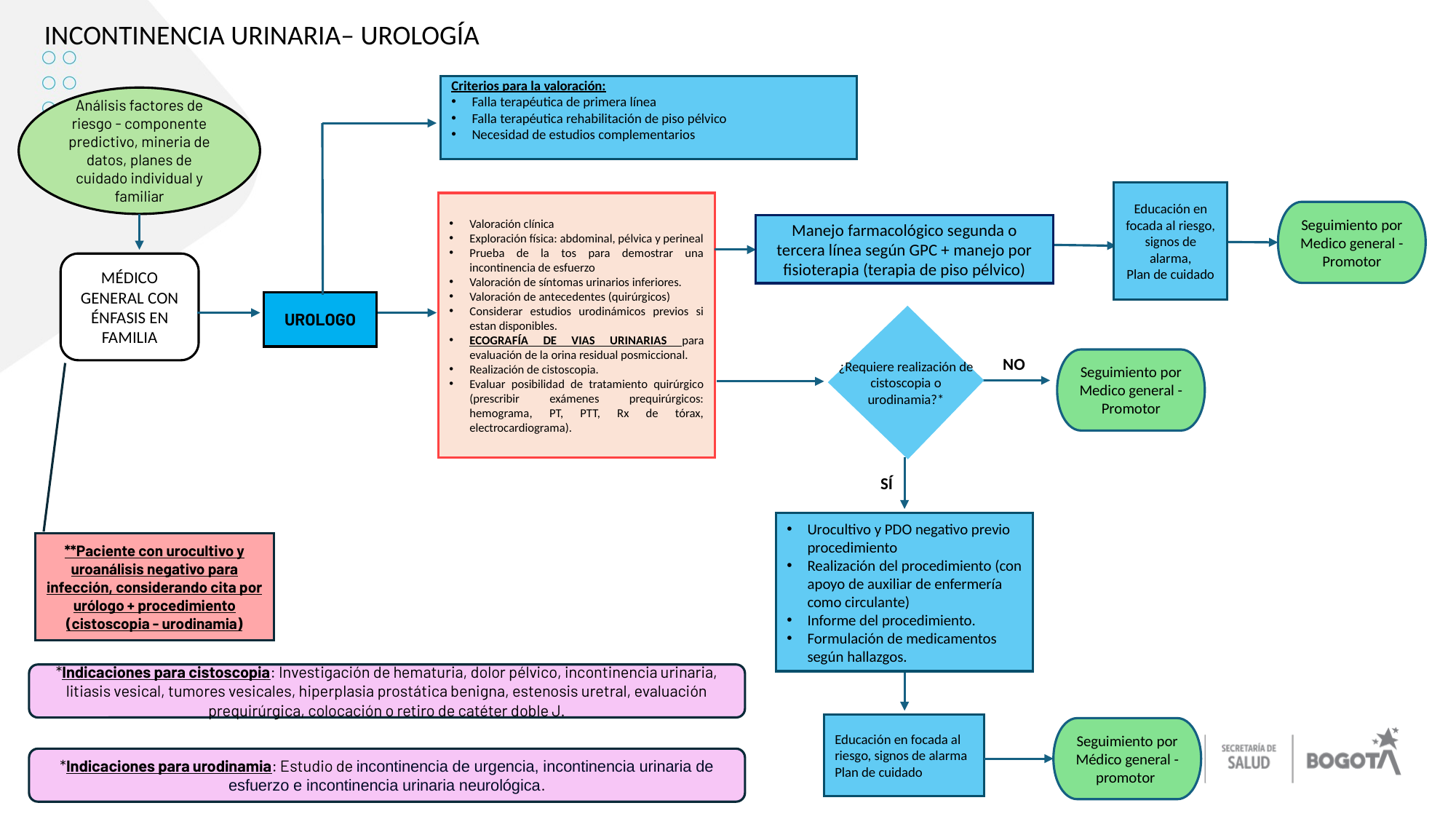

INCONTINENCIA URINARIA– UROLOGÍA
Criterios para la valoración:
Falla terapéutica de primera línea
Falla terapéutica rehabilitación de piso pélvico
Necesidad de estudios complementarios

Análisis factores de riesgo - componente predictivo, mineria de datos, planes de cuidado individual y familiar
Educación en focada al riesgo, signos de alarma,
Plan de cuidado

Valoración clínica
Exploración física: abdominal, pélvica y perineal
Prueba de la tos para demostrar una incontinencia de esfuerzo
Valoración de síntomas urinarios inferiores.
Valoración de antecedentes (quirúrgicos)
Considerar estudios urodinámicos previos si estan disponibles.
ECOGRAFÍA DE VIAS URINARIAS para evaluación de la orina residual posmiccional.
Realización de cistoscopia.
Evaluar posibilidad de tratamiento quirúrgico (prescribir exámenes prequirúrgicos: hemograma, PT, PTT, Rx de tórax, electrocardiograma).

Seguimiento por Medico general - Promotor
Manejo farmacológico segunda o tercera línea según GPC + manejo por fisioterapia (terapia de piso pélvico)
MÉDICO GENERAL CON ÉNFASIS EN FAMILIA
UROLOGO
¿Requiere realización de cistoscopia o urodinamia?*
NO
Seguimiento por Medico general - Promotor
SÍ
Urocultivo y PDO negativo previo procedimiento
Realización del procedimiento (con apoyo de auxiliar de enfermería como circulante)
Informe del procedimiento.
Formulación de medicamentos según hallazgos.
**Paciente con urocultivo y uroanálisis negativo para infección, considerando cita por urólogo + procedimiento (cistoscopia - urodinamia)
*Indicaciones para cistoscopia: Investigación de hematuria, dolor pélvico, incontinencia urinaria, litiasis vesical, tumores vesicales, hiperplasia prostática benigna, estenosis uretral, evaluación prequirúrgica, colocación o retiro de catéter doble J.
Educación en focada al riesgo, signos de alarma
Plan de cuidado
Seguimiento por Médico general - promotor
*Indicaciones para urodinamia: Estudio de incontinencia de urgencia, incontinencia urinaria de esfuerzo e incontinencia urinaria neurológica.